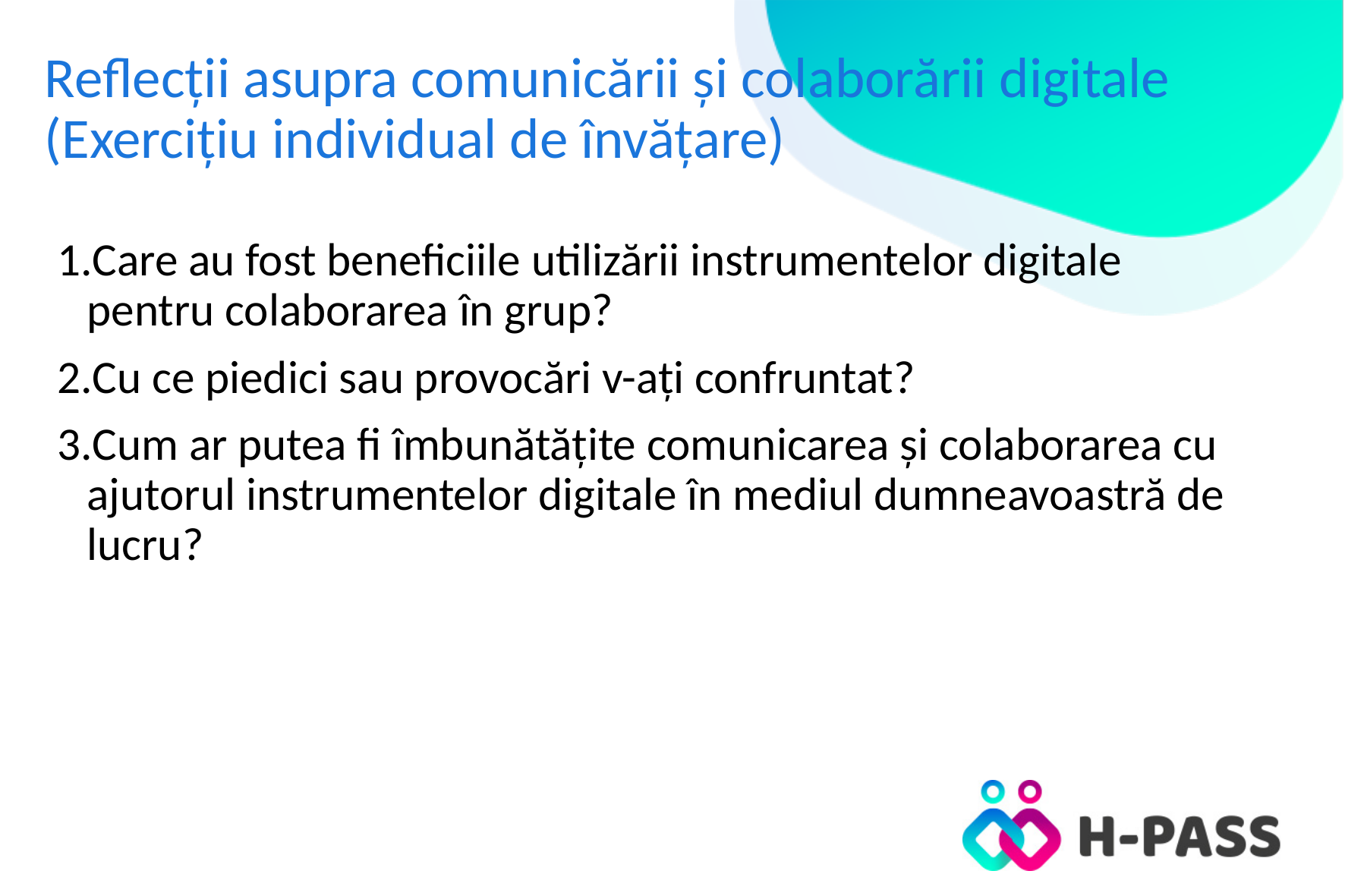

# Reflecții asupra comunicării și colaborării digitale (Exercițiu individual de învățare)
Care au fost beneficiile utilizării instrumentelor digitale pentru colaborarea în grup?
Cu ce piedici sau provocări v-ați confruntat?
Cum ar putea fi îmbunătățite comunicarea și colaborarea cu ajutorul instrumentelor digitale în mediul dumneavoastră de lucru?